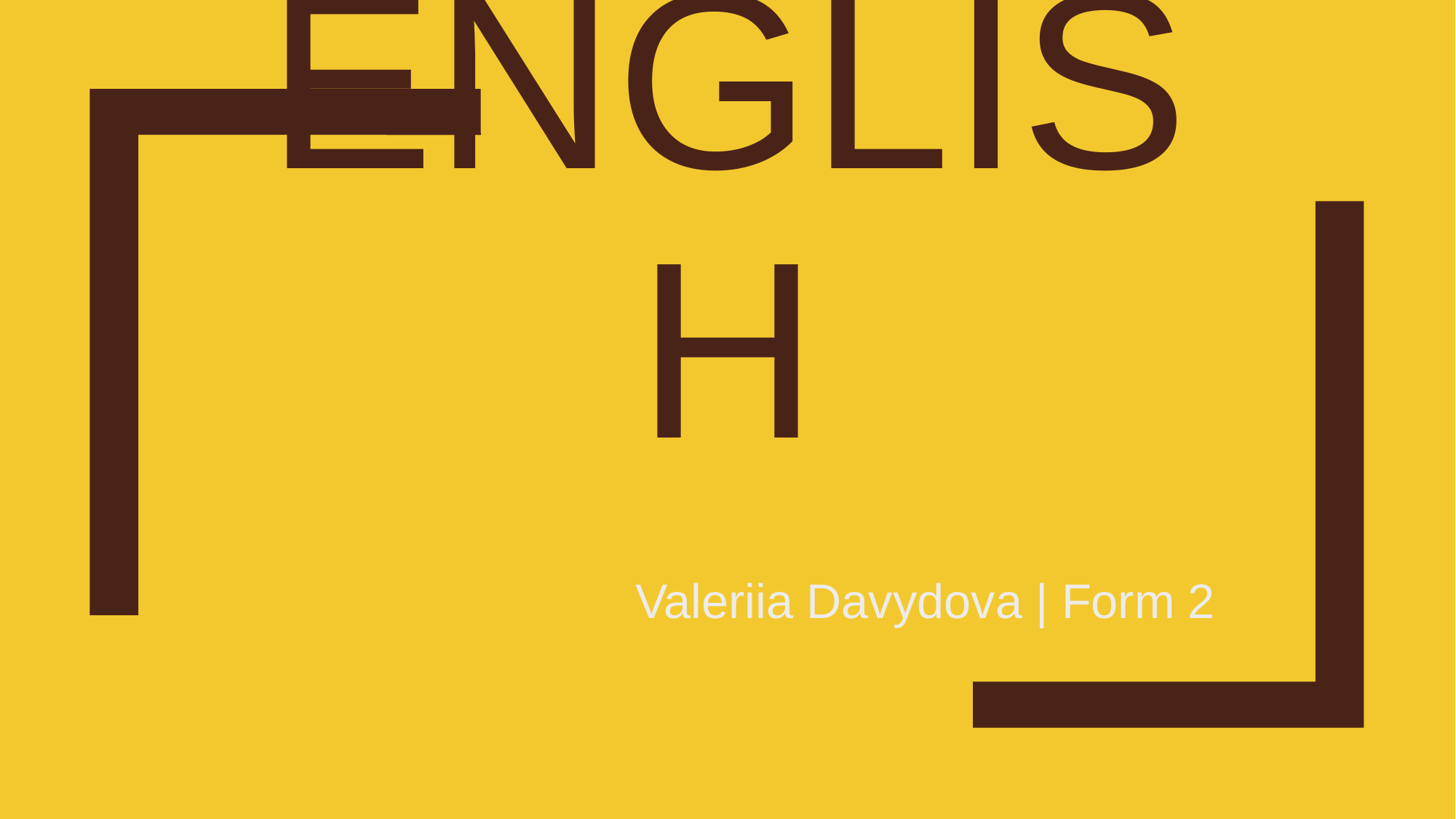

# ENGLISH
Valeriia Davydova | Form 2